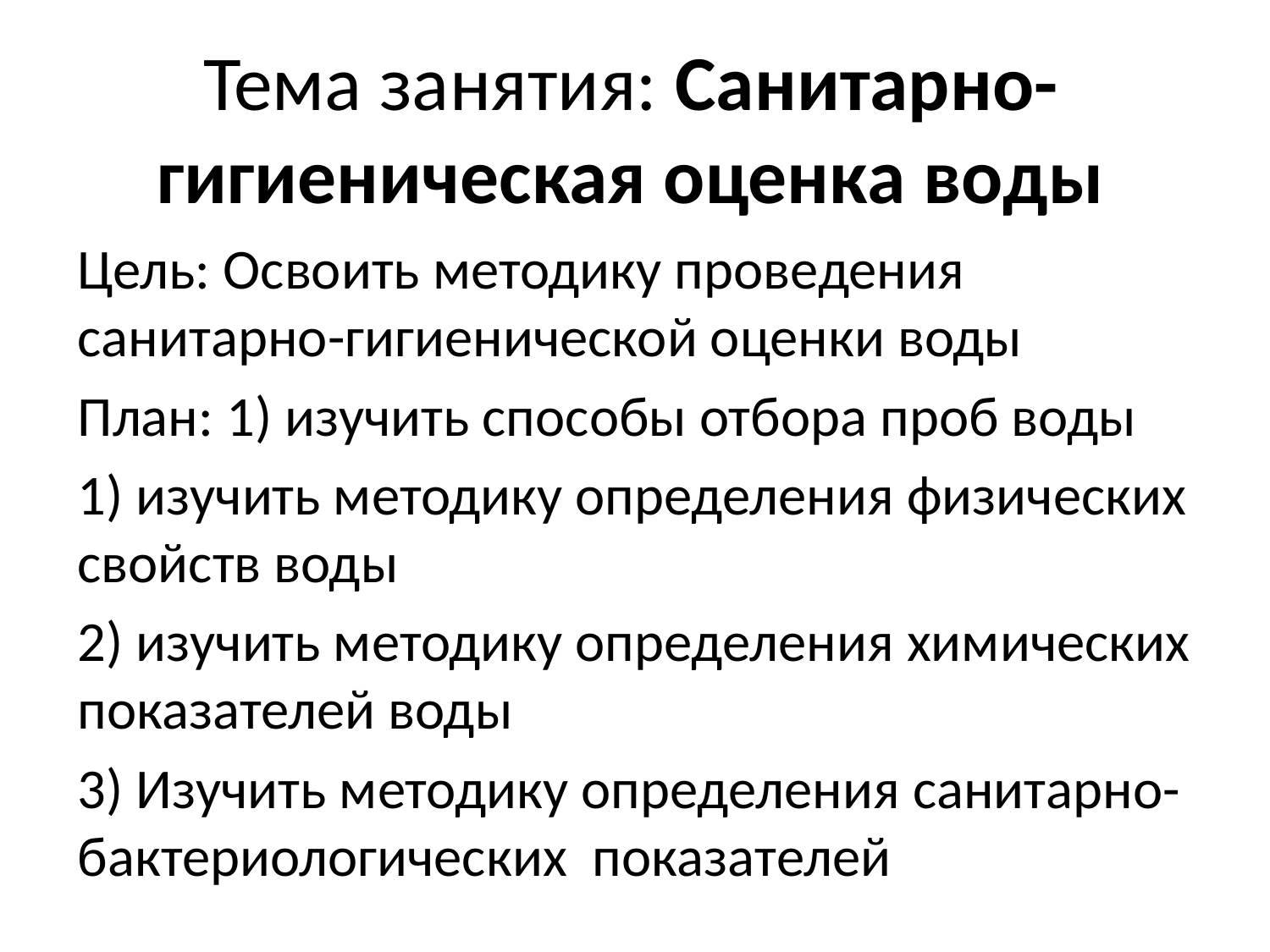

# Тема занятия: Санитарно-гигиеническая оценка воды
Цель: Освоить методику проведения санитарно-гигиенической оценки воды
План: 1) изучить способы отбора проб воды
1) изучить методику определения физических свойств воды
2) изучить методику определения химических показателей воды
3) Изучить методику определения санитарно-бактериологических  показателей